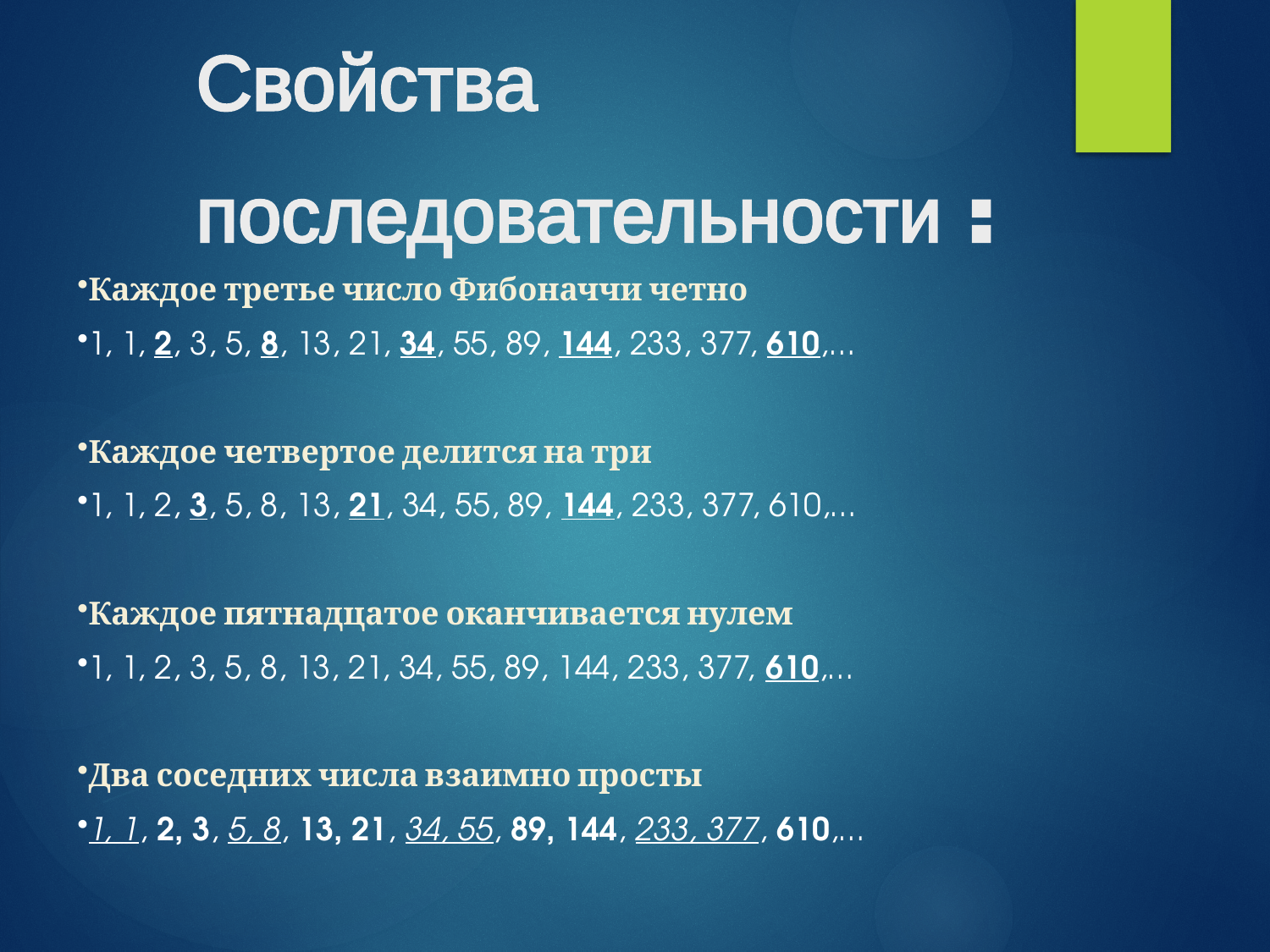

Свойства
последовательности :
Каждое третье число Фибоначчи четно
1, 1, 2, 3, 5, 8, 13, 21, 34, 55, 89, 144, 233, 377, 610,…

Каждое четвертое делится на три
1, 1, 2, 3, 5, 8, 13, 21, 34, 55, 89, 144, 233, 377, 610,…

Каждое пятнадцатое оканчивается нулем
1, 1, 2, 3, 5, 8, 13, 21, 34, 55, 89, 144, 233, 377, 610,…

Два соседних числа взаимно просты
1, 1, 2, 3, 5, 8, 13, 21, 34, 55, 89, 144, 233, 377, 610,…